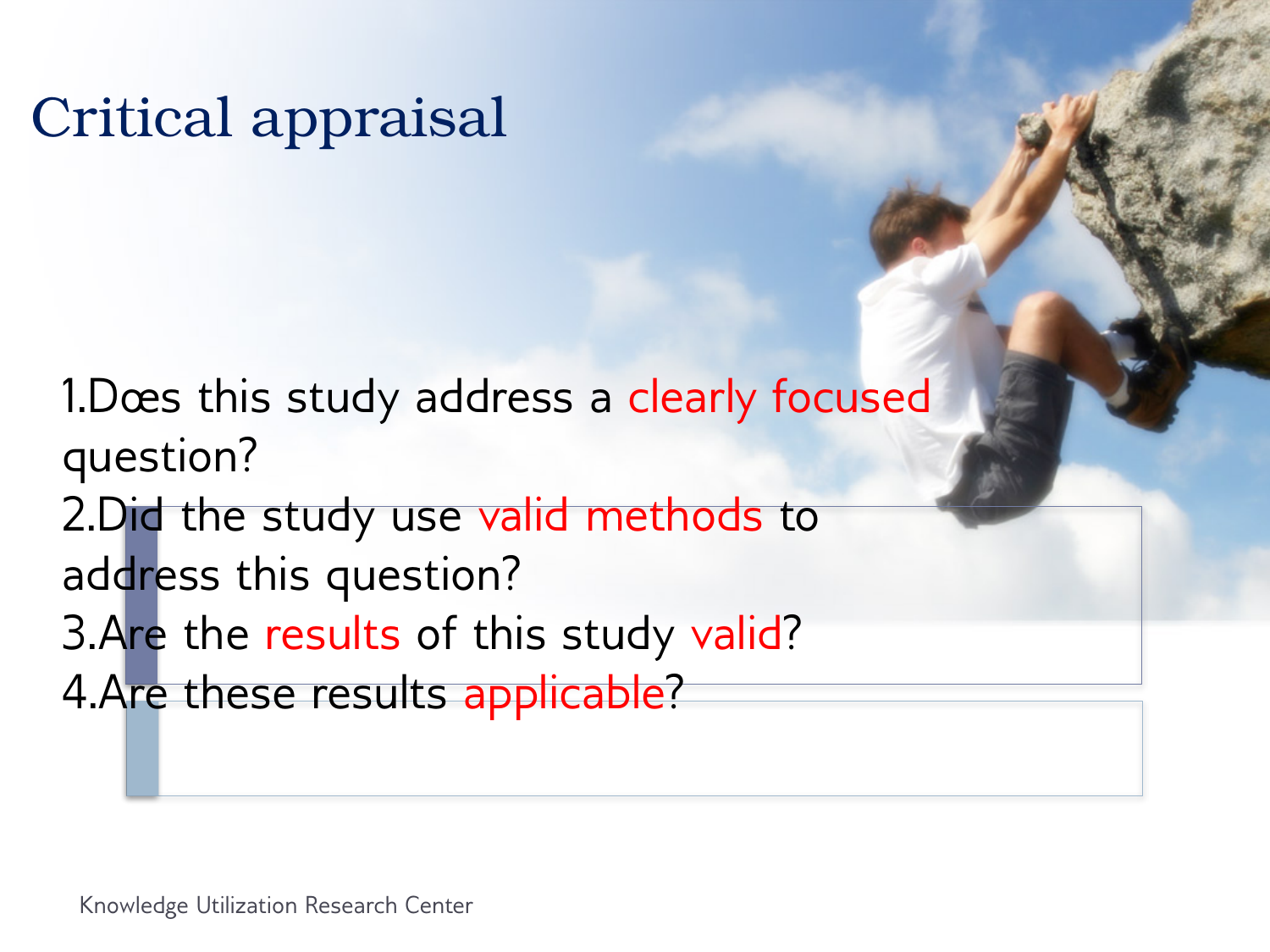

# Critical appraisal
Does this study address a clearly focused question?
Did the study use valid methods to address this question?
Are the results of this study valid?
Are these results applicable?
Knowledge Utilization Research Center